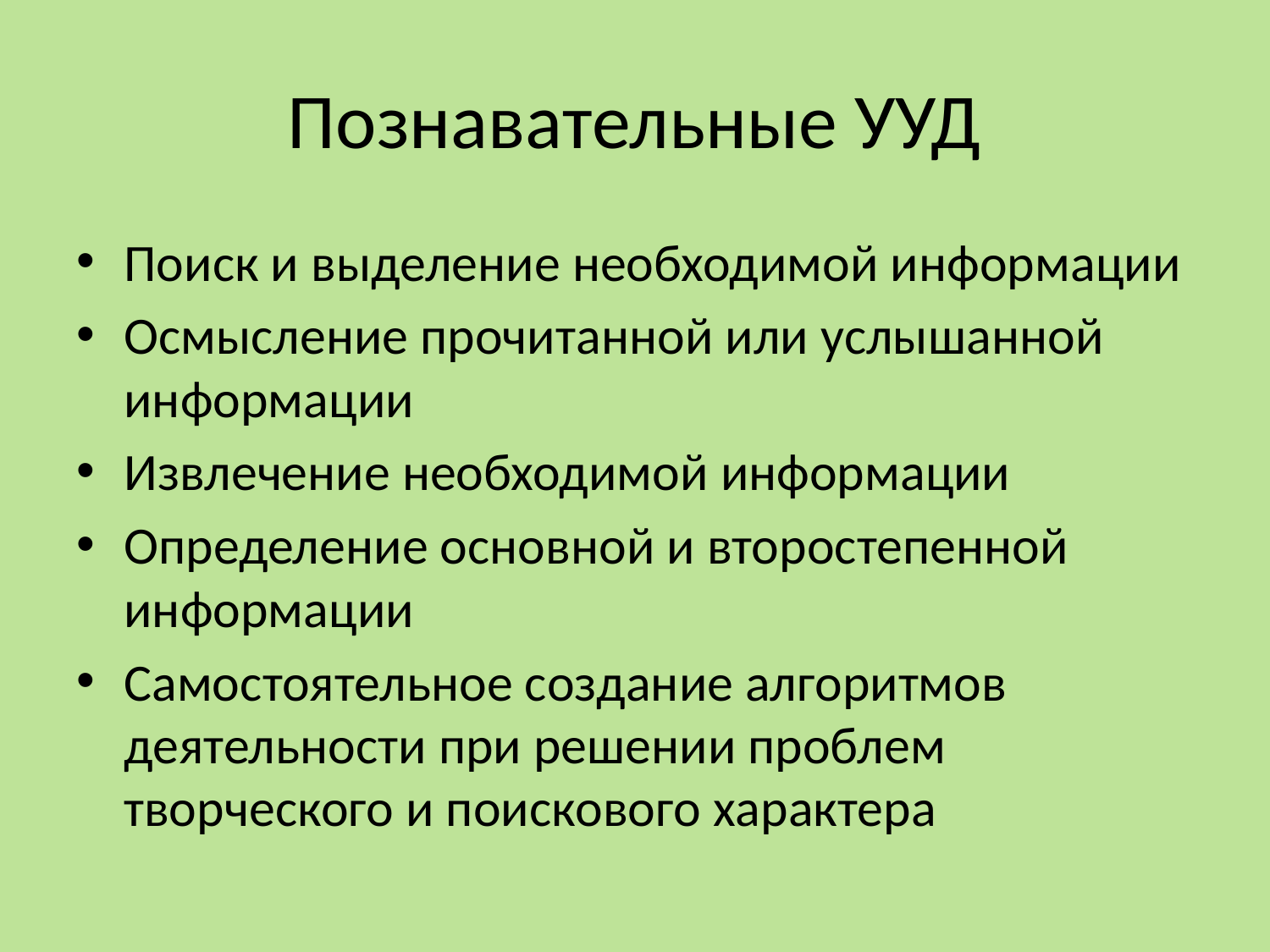

# Познавательные УУД
Поиск и выделение необходимой информации
Осмысление прочитанной или услышанной информации
Извлечение необходимой информации
Определение основной и второстепенной информации
Самостоятельное создание алгоритмов деятельности при решении проблем творческого и поискового характера